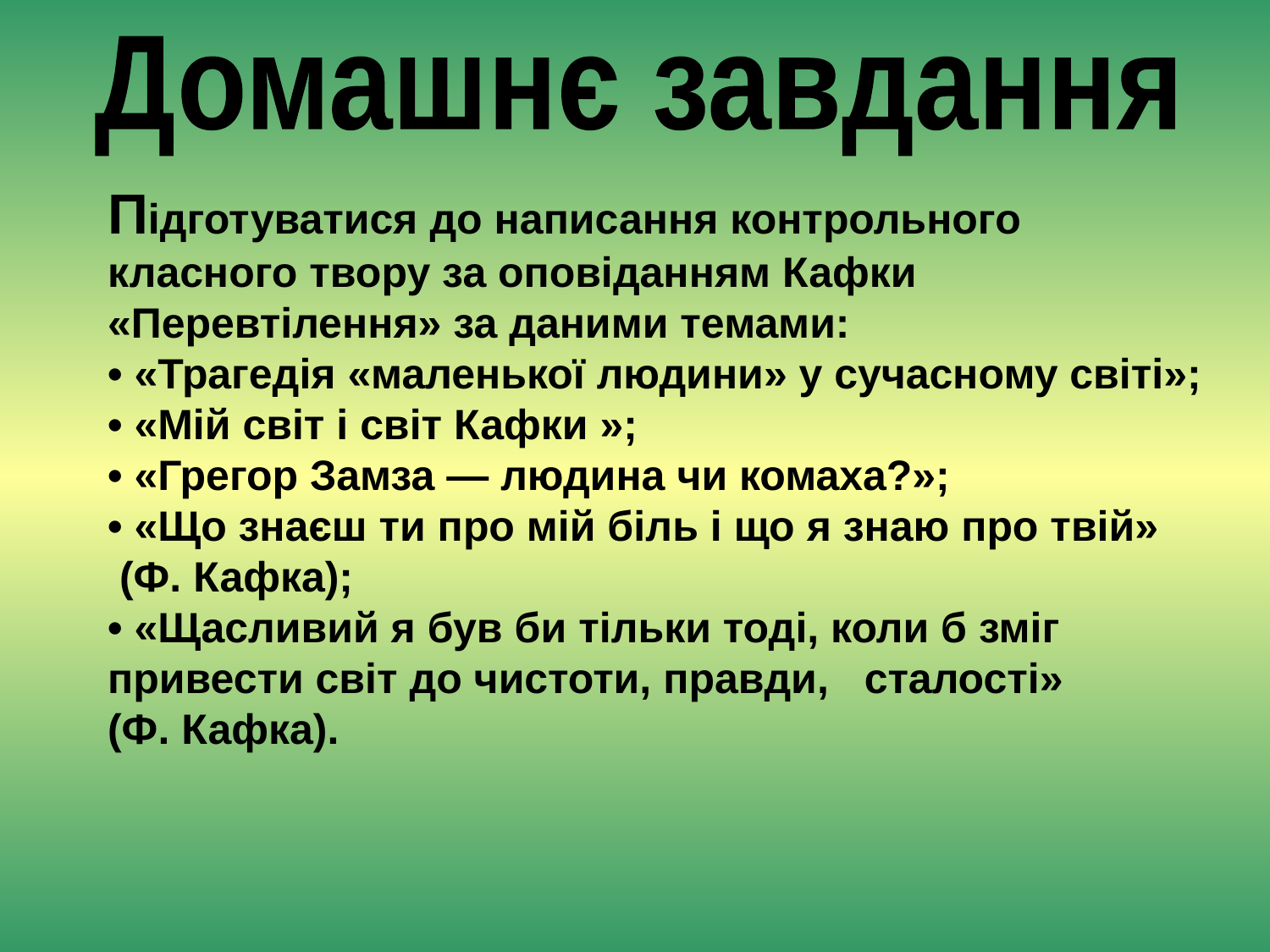

Домашнє завдання
Підготуватися до написання контрольного класного твору за оповіданням Кафки «Перевтілення» за даними темами:
• «Трагедія «маленької людини» у сучасному світі»;
• «Мій світ і світ Кафки »;
• «Грегор Замза — людина чи комаха?»;
• «Що знаєш ти про мій біль і що я знаю про твій»
 (Ф. Кафка);
• «Щасливий я був би тільки тоді, коли б зміг привести світ до чистоти, правди,   сталості»
(Ф. Кафка).